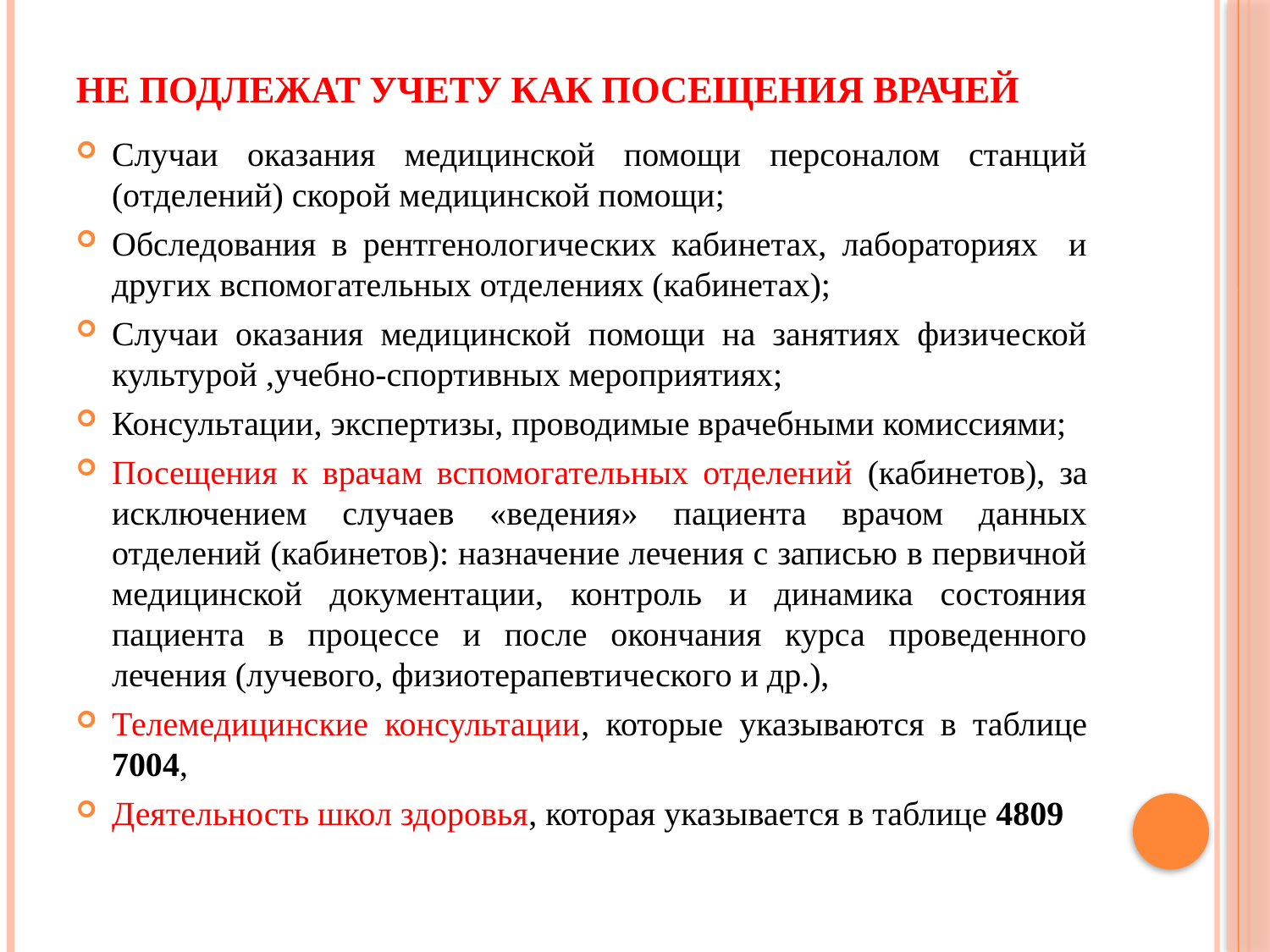

# Не подлежат учету как посещения врачей
Случаи оказания медицинской помощи персоналом станций (отделений) скорой медицинской помощи;
Обследования в рентгенологических кабинетах, лабораториях  и других вспомогательных отделениях (кабинетах);
Случаи оказания медицинской помощи на занятиях физической культурой ,учебно-спортивных мероприятиях;
Консультации, экспертизы, проводимые врачебными комиссиями;
Посещения к врачам вспомогательных отделений (кабинетов), за исключением случаев «ведения» пациента врачом данных отделений (кабинетов): назначение лечения с записью в первичной медицинской документации, контроль и динамика состояния пациента в процессе и после окончания курса проведенного лечения (лучевого, физиотерапевтического и др.),
Телемедицинские консультации, которые указываются в таблице 7004,
Деятельность школ здоровья, которая указывается в таблице 4809